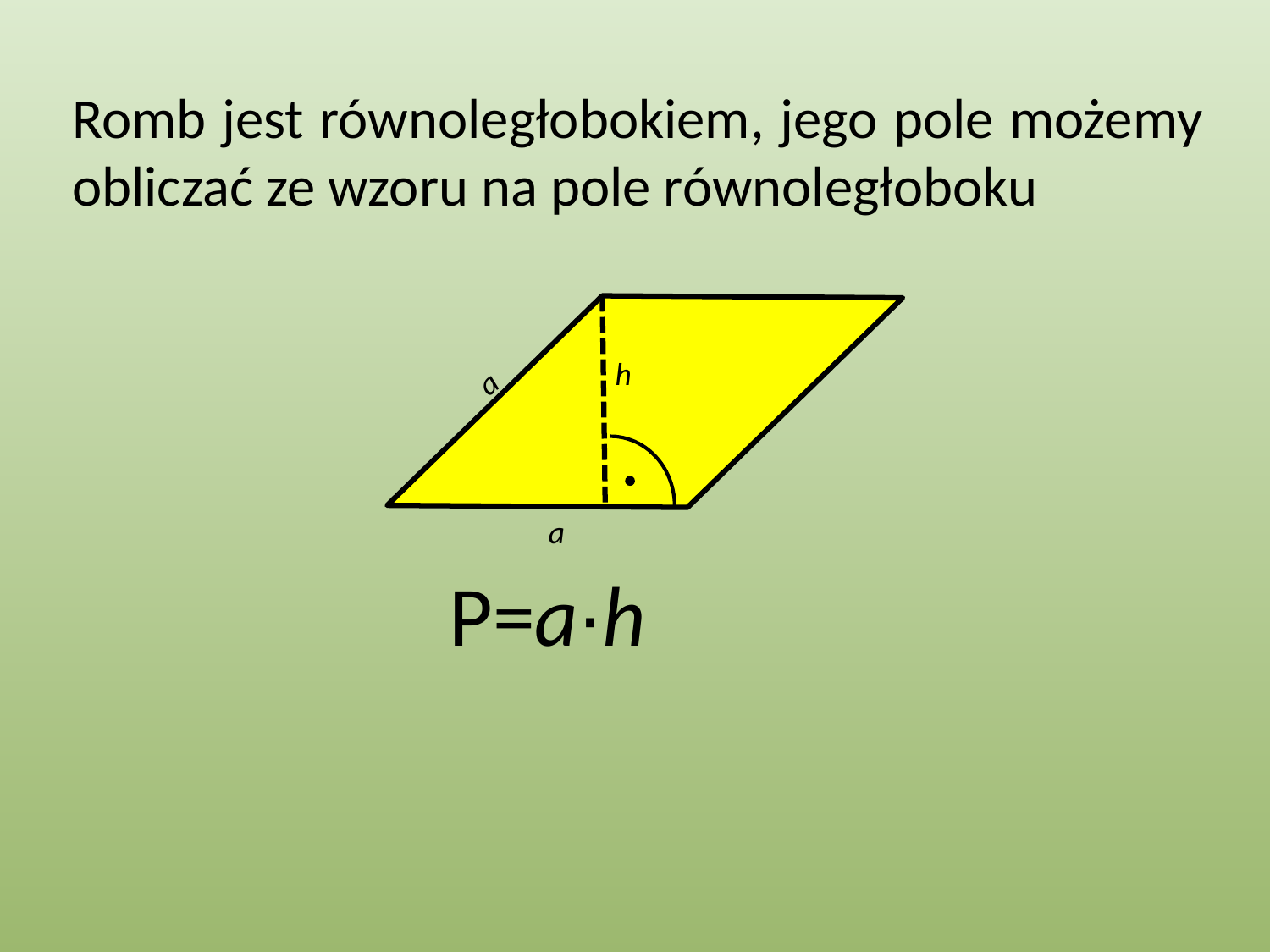

# Romb jest równoległobokiem, jego pole możemy obliczać ze wzoru na pole równoległoboku

h
a

a
P=a∙h